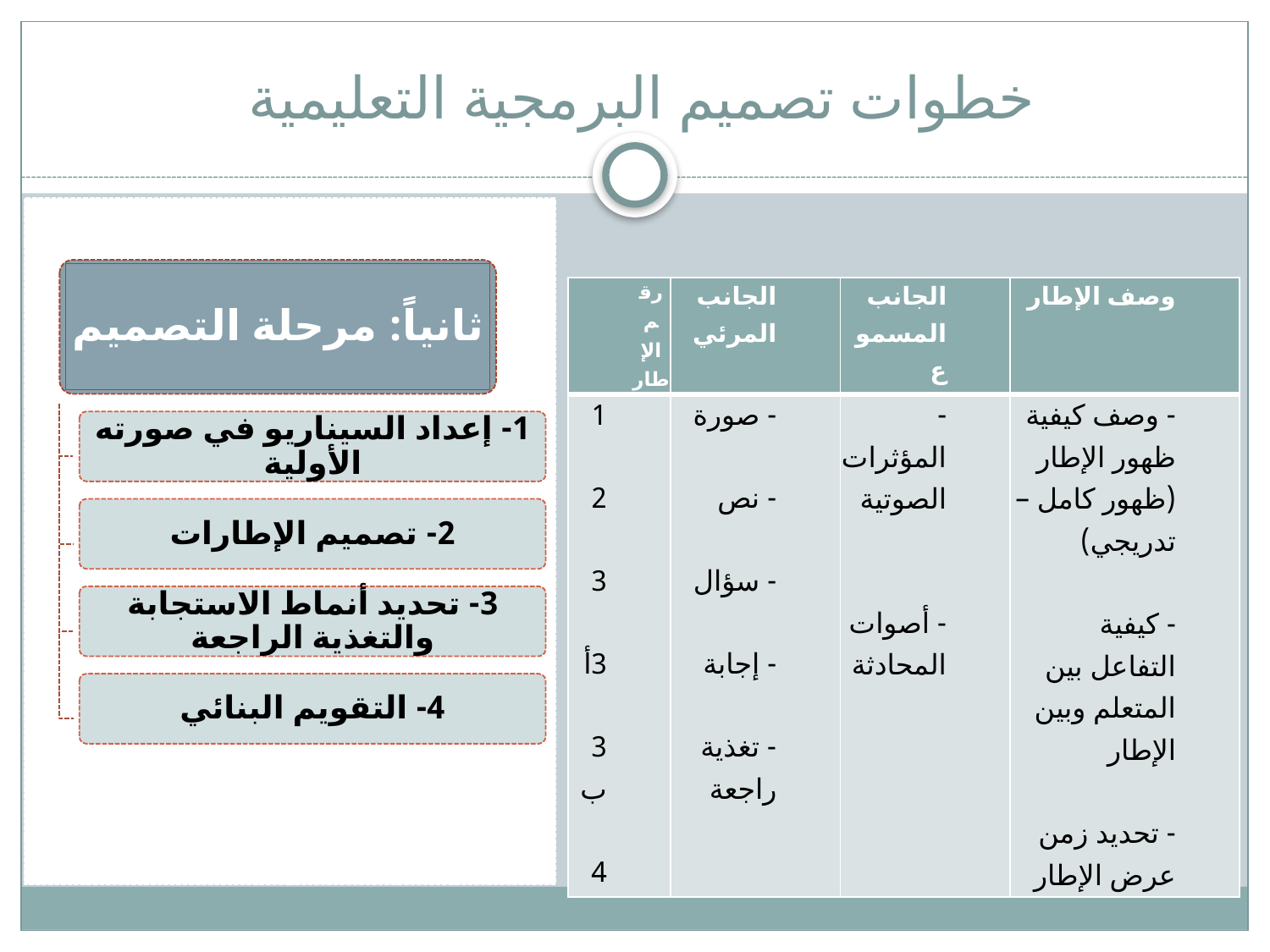

# خطوات تصميم البرمجية التعليمية

ثانياً: مرحلة التصميم
| رقم الإطار | الجانب المرئي | الجانب المسموع | وصف الإطار |
| --- | --- | --- | --- |
| 1 2 3 3أ 3ب 4 | - صورة - نص - سؤال - إجابة - تغذية راجعة | - المؤثرات الصوتية - أصوات المحادثة | - وصف كيفية ظهور الإطار (ظهور كامل – تدريجي) - كيفية التفاعل بين المتعلم وبين الإطار - تحديد زمن عرض الإطار |

1- إعداد السيناريو في صورته الأولية

2- تصميم الإطارات

3- تحديد أنماط الاستجابة والتغذية الراجعة

4- التقويم البنائي